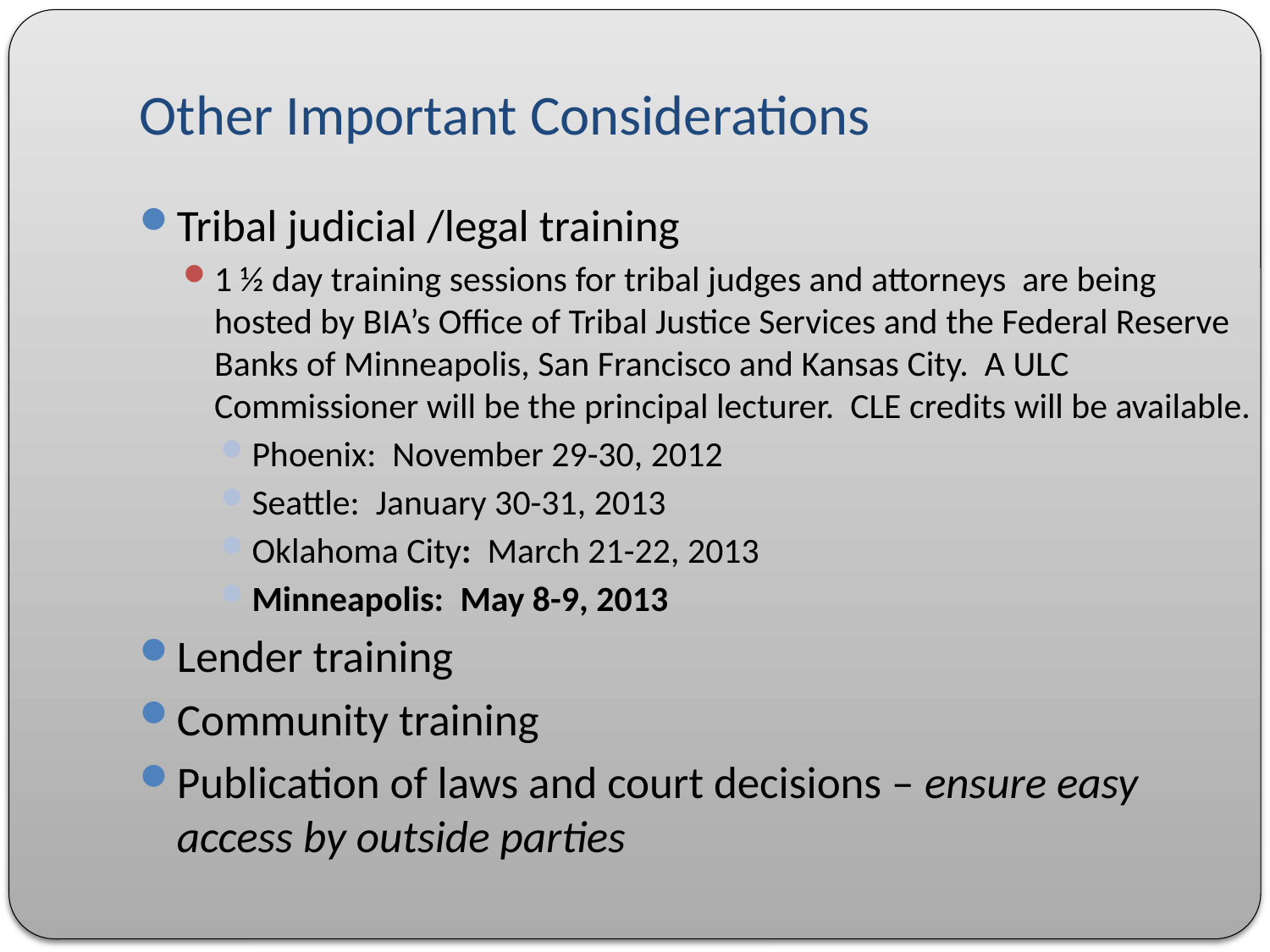

# Other Important Considerations
Tribal judicial /legal training
1 ½ day training sessions for tribal judges and attorneys  are being hosted by BIA’s Office of Tribal Justice Services and the Federal Reserve Banks of Minneapolis, San Francisco and Kansas City.  A ULC Commissioner will be the principal lecturer.  CLE credits will be available.
Phoenix:  November 29-30, 2012
Seattle:  January 30-31, 2013
Oklahoma City:  March 21-22, 2013
Minneapolis:  May 8-9, 2013
Lender training
Community training
Publication of laws and court decisions – ensure easy access by outside parties